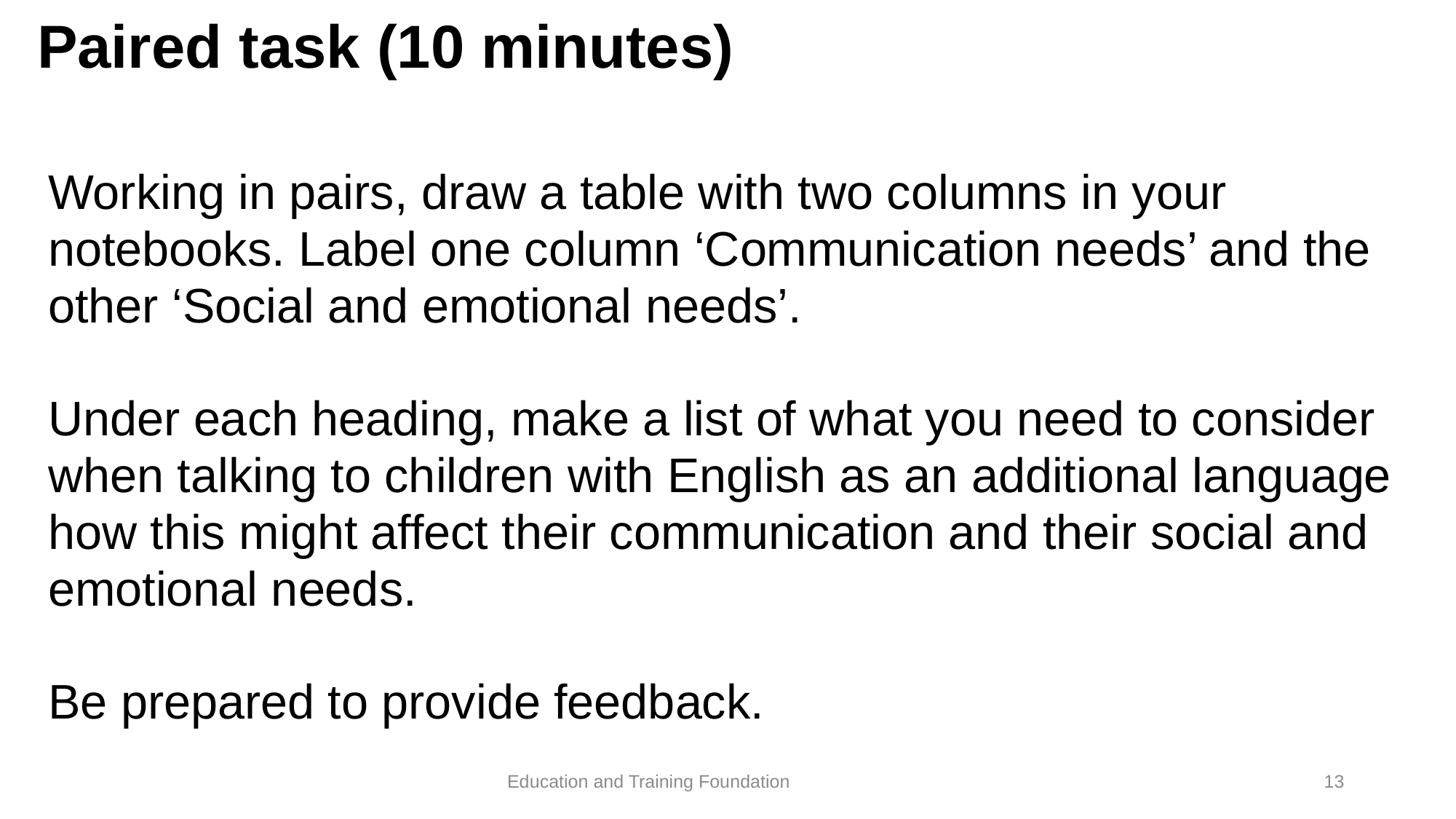

# Paired task (10 minutes)
Working in pairs, draw a table with two columns in your notebooks. Label one column ‘Communication needs’ and the other ‘Social and emotional needs’.

Under each heading, make a list of what you need to consider when talking to children with English as an additional language how this might affect their communication and their social and emotional needs.

Be prepared to provide feedback.
13
Education and Training Foundation